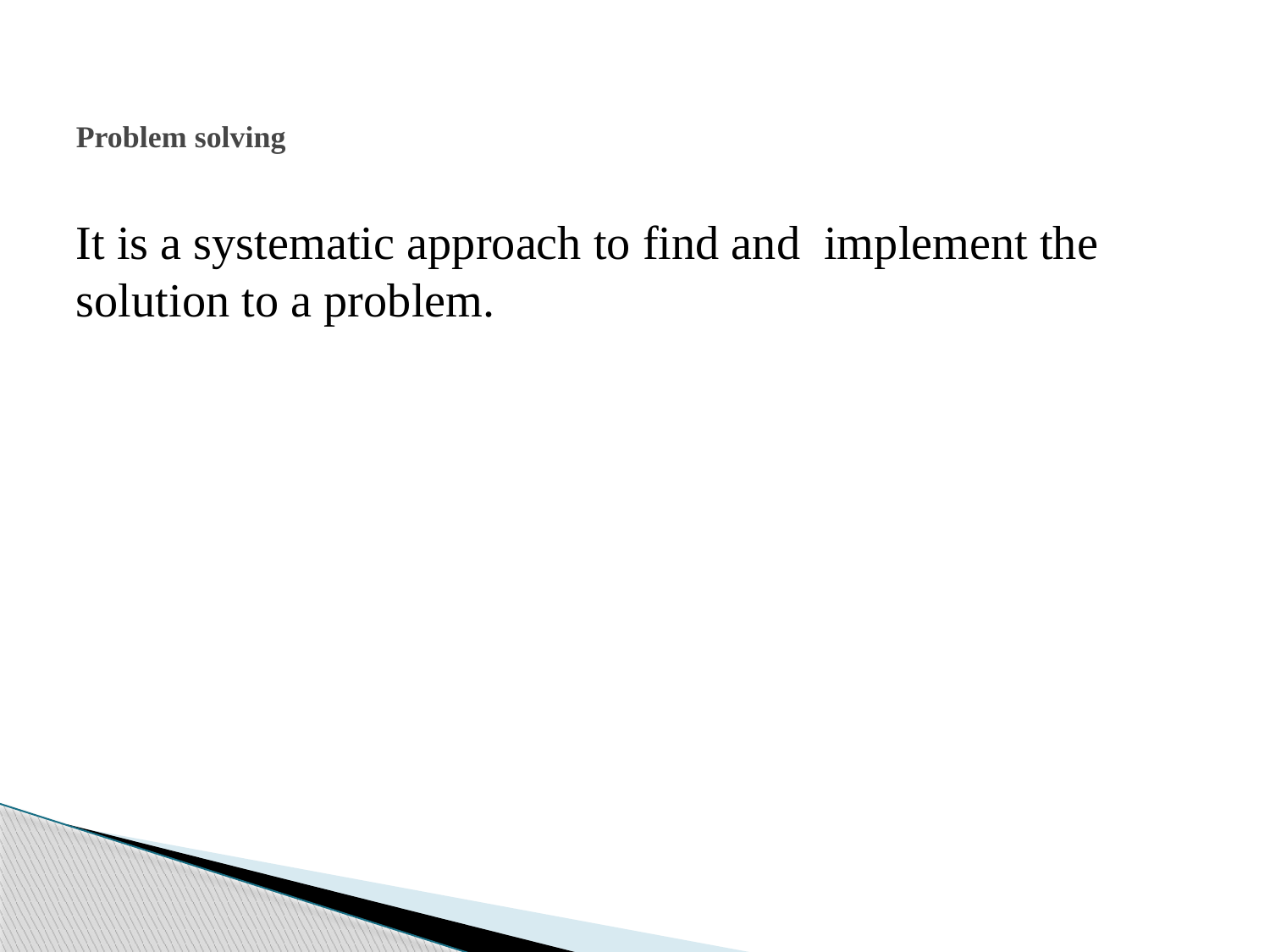

# Problem solving
It is a systematic approach to find and  implement the     solution to a problem.